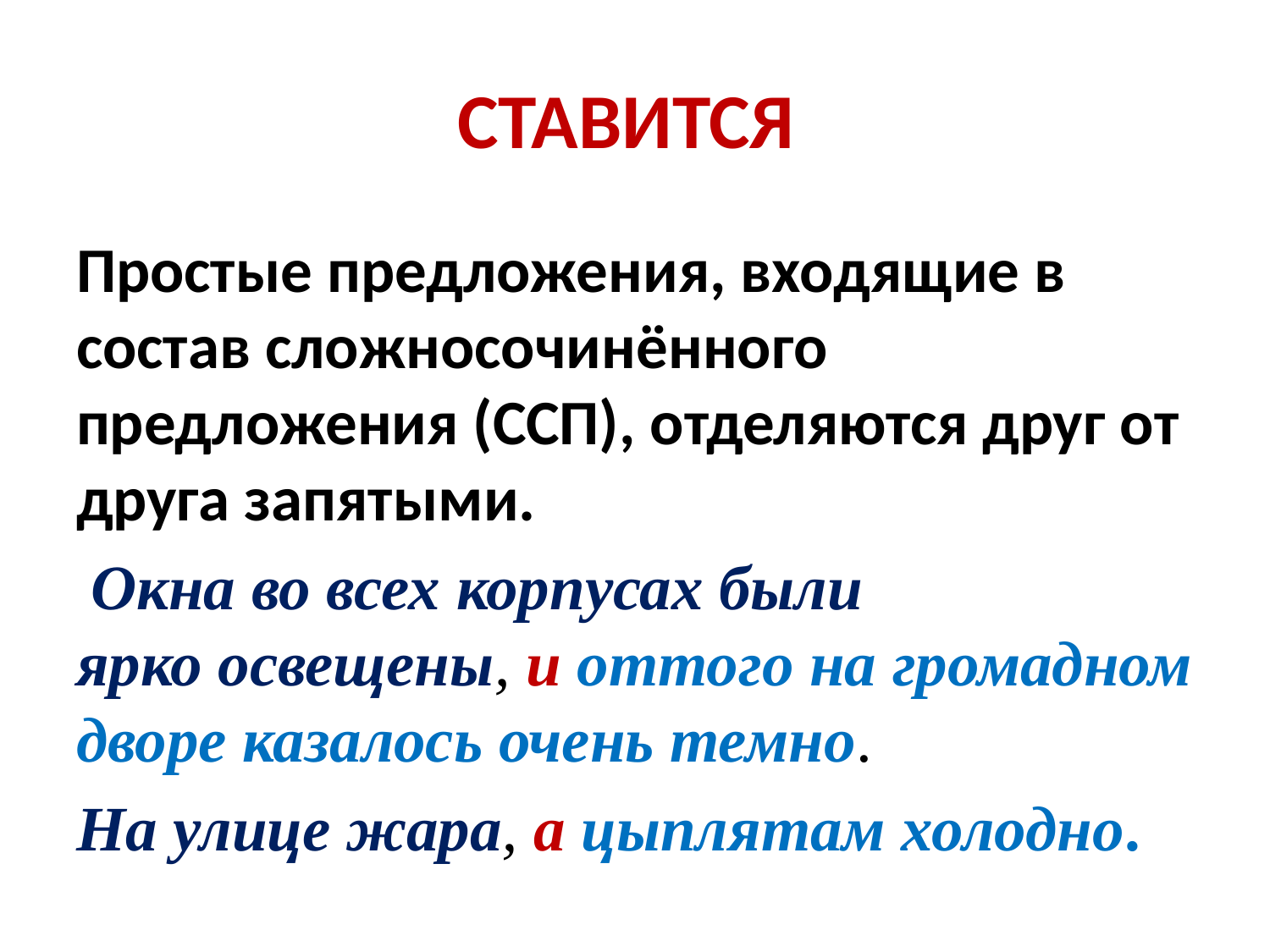

# СТАВИТСЯ
Простые предложения, входящие в состав сложносочинённого предложения (ССП), отделяются друг от друга запятыми.
 Окна во всех корпусах были ярко освещены, и оттого на громадном дворе казалось очень темно.
На улице жара, а цыплятам холодно.